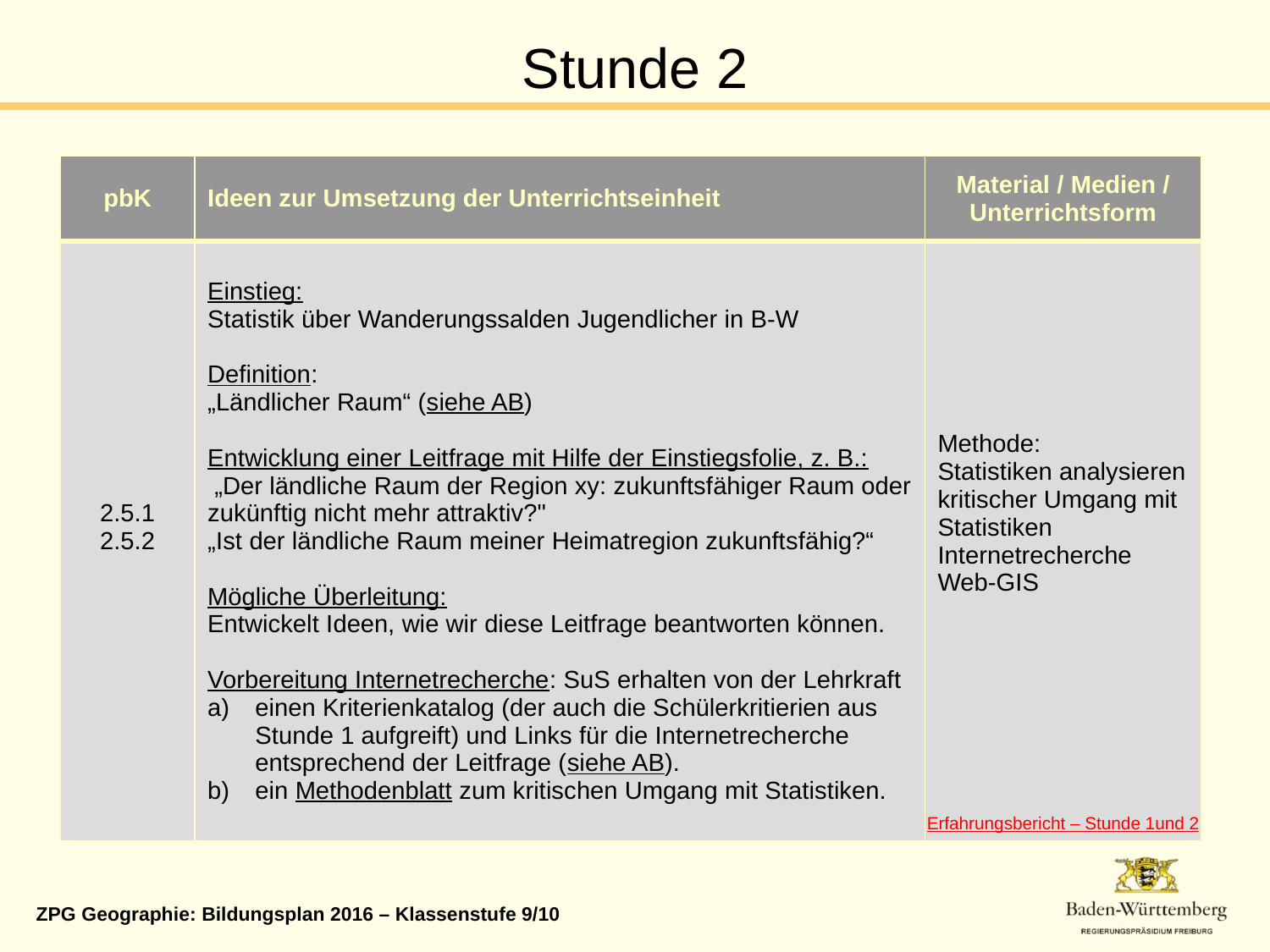

# Stunde 2
| pbK | Ideen zur Umsetzung der Unterrichtseinheit | Material / Medien / Unterrichtsform |
| --- | --- | --- |
| 2.5.1 2.5.2 | Einstieg: Statistik über Wanderungssalden Jugendlicher in B-W   Definition: „Ländlicher Raum“ (siehe AB) Entwicklung einer Leitfrage mit Hilfe der Einstiegsfolie, z. B.: „Der ländliche Raum der Region xy: zukunftsfähiger Raum oder zukünftig nicht mehr attraktiv?" „Ist der ländliche Raum meiner Heimatregion zukunftsfähig?“ Mögliche Überleitung: Entwickelt Ideen, wie wir diese Leitfrage beantworten können. Vorbereitung Internetrecherche: SuS erhalten von der Lehrkraft einen Kriterienkatalog (der auch die Schülerkritierien aus Stunde 1 aufgreift) und Links für die Internetrecherche entsprechend der Leitfrage (siehe AB). ein Methodenblatt zum kritischen Umgang mit Statistiken. | Methode: Statistiken analysieren kritischer Umgang mit Statistiken Internetrecherche Web-GIS |
Erfahrungsbericht – Stunde 1und 2